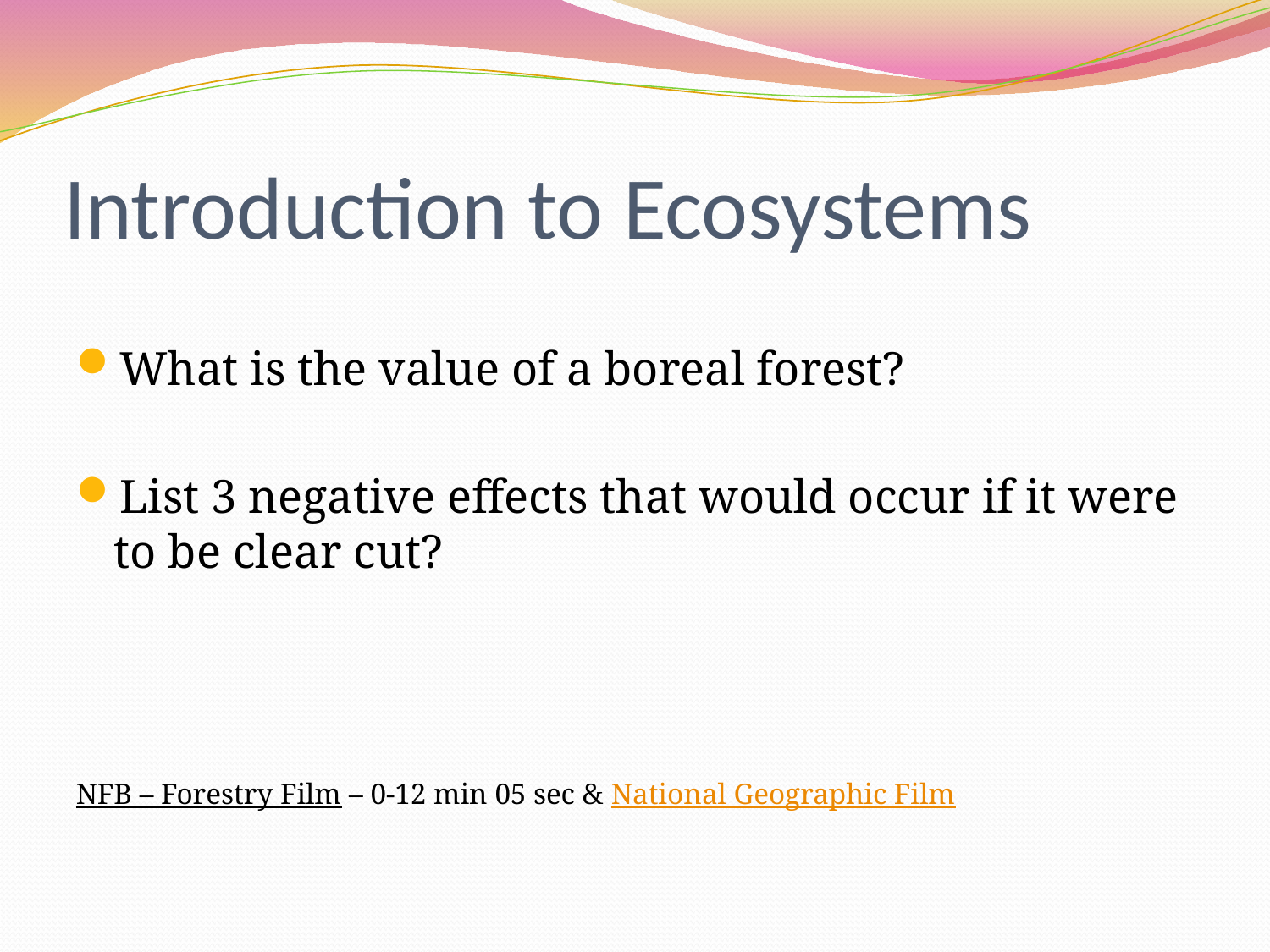

# Introduction to Ecosystems

What is the value of a boreal forest?

List 3 negative effects that would occur if it were to be clear cut?

NFB – Forestry Film – 0-12 min 05 sec & National Geographic Film